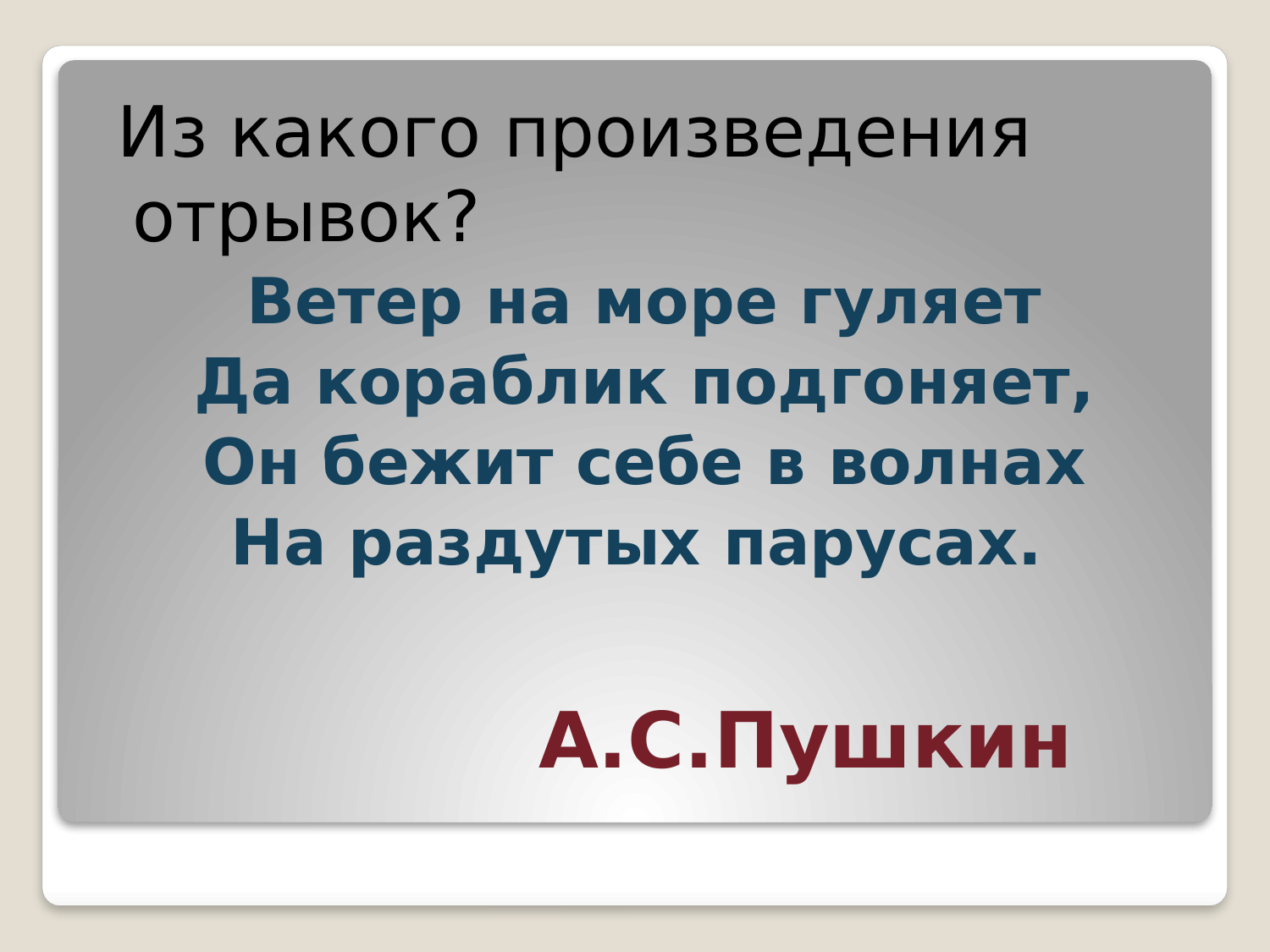

Из какого произведения  отрывок?
Ветер на море гуляет
Да кораблик подгоняет,
Он бежит себе в волнах
На раздутых парусах.
А.С.Пушкин